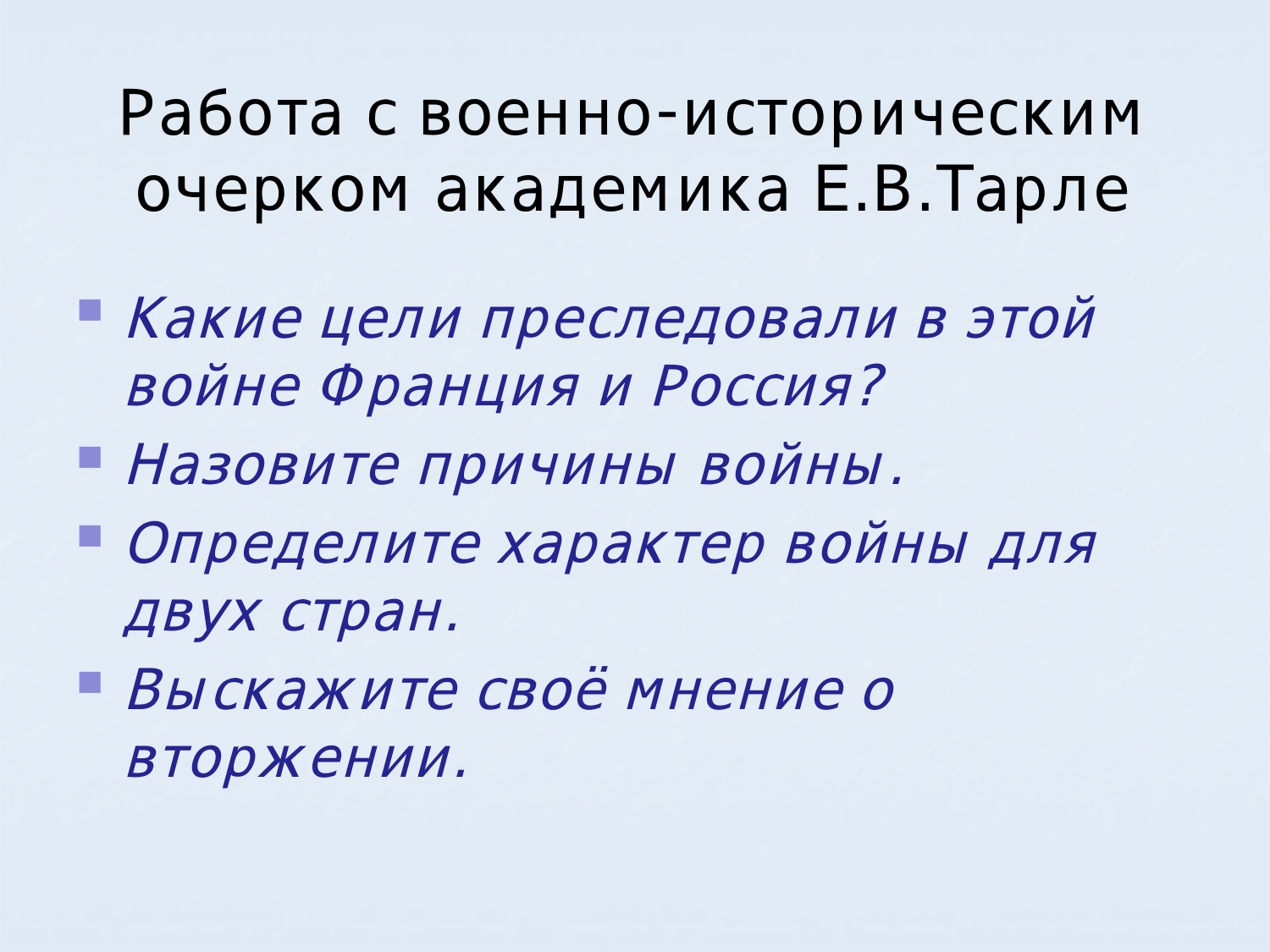

# Работа с военно-историческим очерком академика Е.В.Тарле
Какие цели преследовали в этой войне Франция и Россия?
Назовите причины войны.
Определите характер войны для двух стран.
Выскажите своё мнение о вторжении.